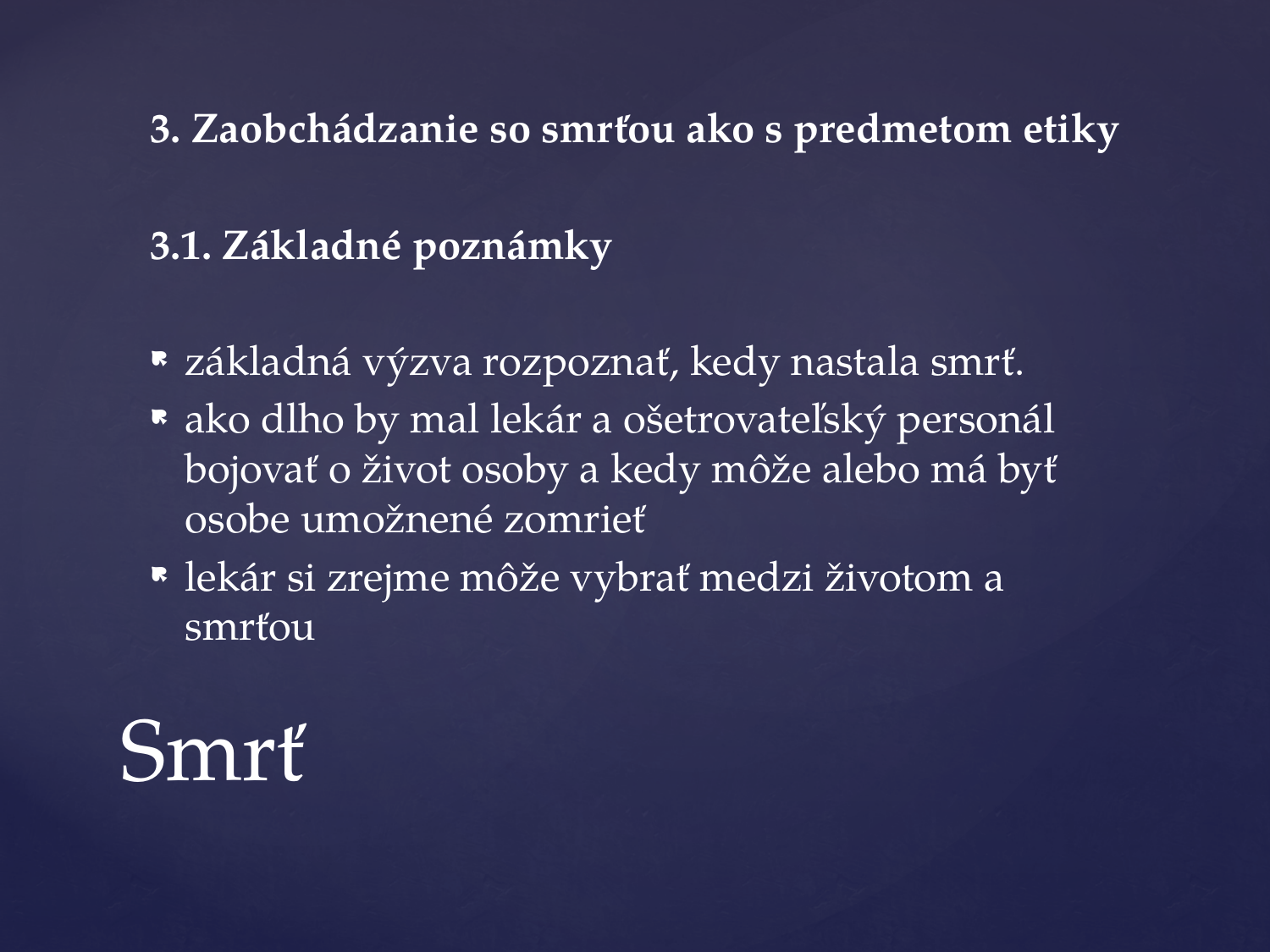

3. Zaobchádzanie so smrťou ako s predmetom etiky

3.1. Základné poznámky

základná výzva rozpoznať, kedy nastala smrť.
ako dlho by mal lekár a ošetrovateľský personál bojovať o život osoby a kedy môže alebo má byť osobe umožnené zomrieť
lekár si zrejme môže vybrať medzi životom a smrťou

# Smrť